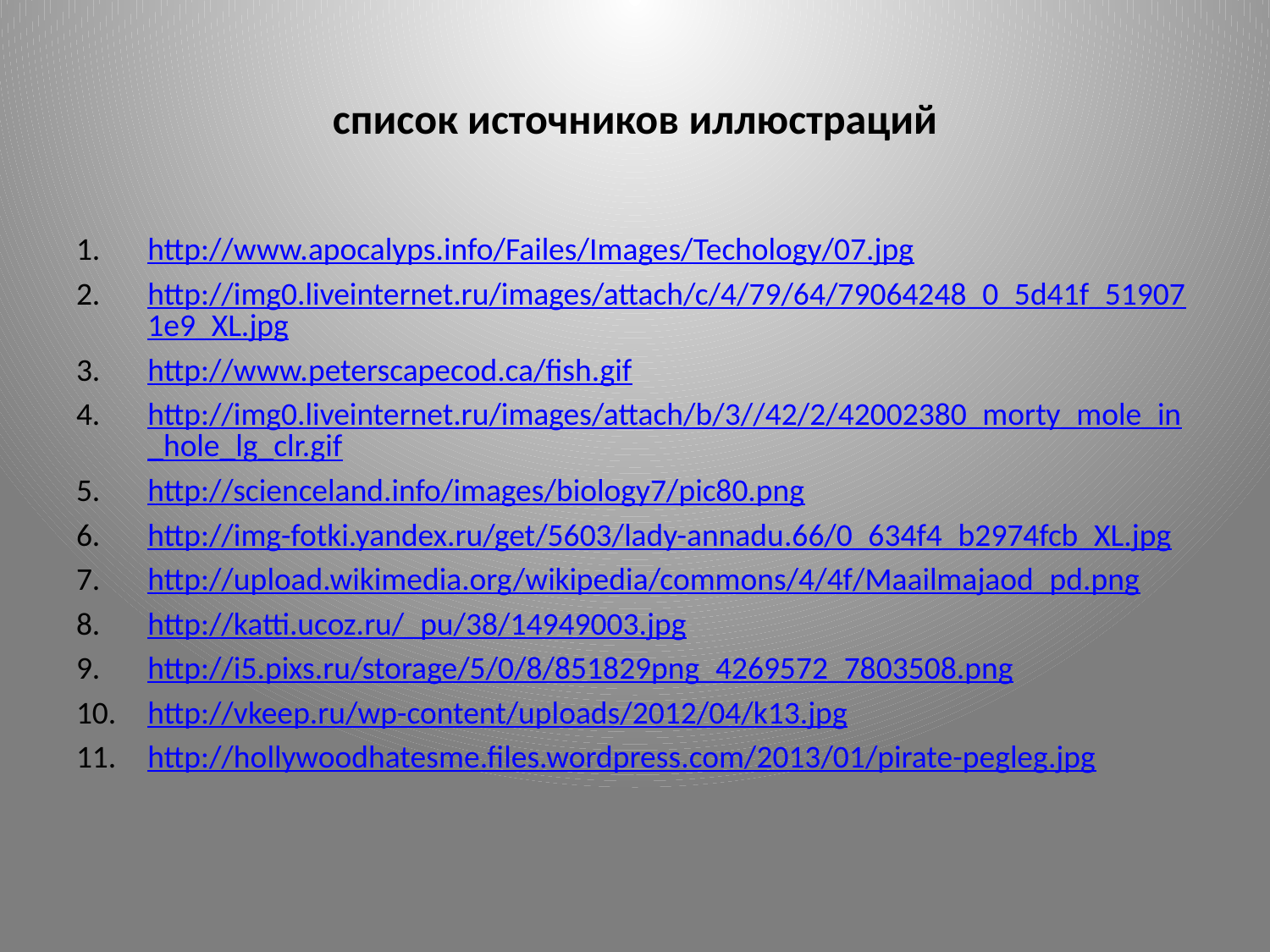

# список источников иллюстраций
http://www.apocalyps.info/Failes/Images/Techology/07.jpg
http://img0.liveinternet.ru/images/attach/c/4/79/64/79064248_0_5d41f_519071e9_XL.jpg
http://www.peterscapecod.ca/fish.gif
http://img0.liveinternet.ru/images/attach/b/3//42/2/42002380_morty_mole_in_hole_lg_clr.gif
http://scienceland.info/images/biology7/pic80.png
http://img-fotki.yandex.ru/get/5603/lady-annadu.66/0_634f4_b2974fcb_XL.jpg
http://upload.wikimedia.org/wikipedia/commons/4/4f/Maailmajaod_pd.png
http://katti.ucoz.ru/_pu/38/14949003.jpg
http://i5.pixs.ru/storage/5/0/8/851829png_4269572_7803508.png
http://vkeep.ru/wp-content/uploads/2012/04/k13.jpg
http://hollywoodhatesme.files.wordpress.com/2013/01/pirate-pegleg.jpg